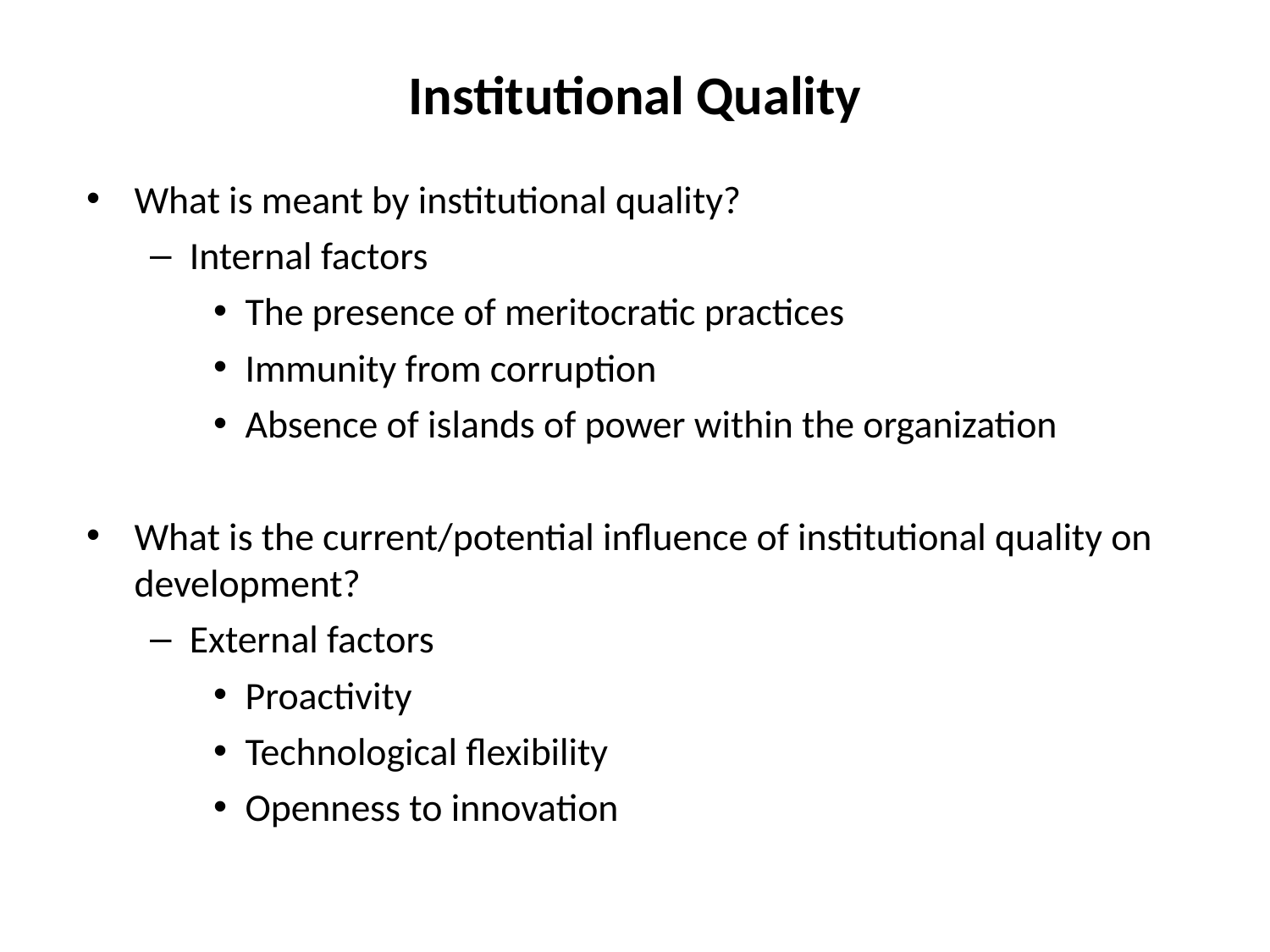

# Institutional Quality

What is meant by institutional quality?
Internal factors
The presence of meritocratic practices
Immunity from corruption
Absence of islands of power within the organization

What is the current/potential influence of institutional quality on development?
External factors
Proactivity
Technological flexibility
Openness to innovation